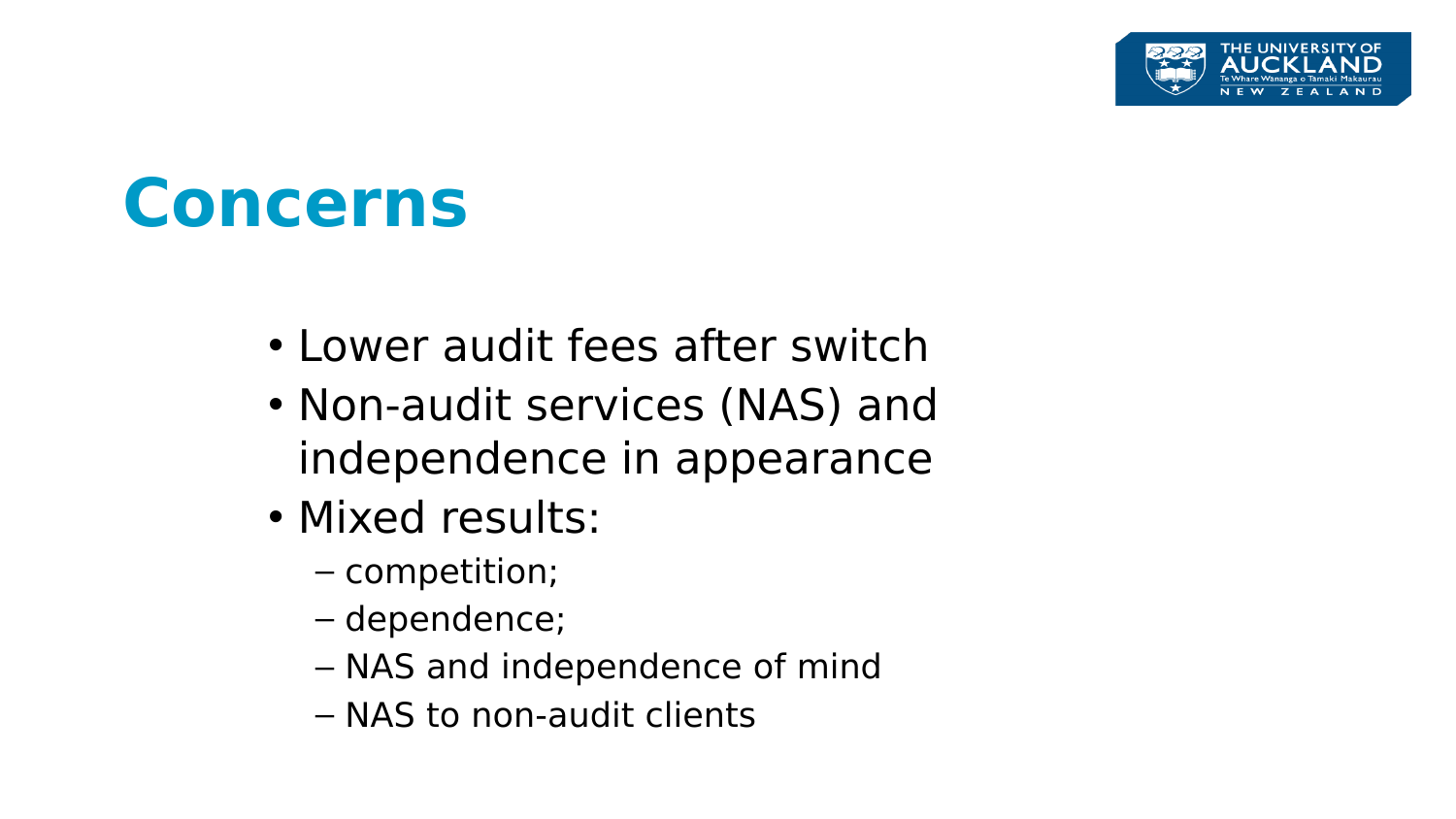

# Concerns
Lower audit fees after switch
Non-audit services (NAS) and independence in appearance
Mixed results:
competition;
dependence;
NAS and independence of mind
NAS to non-audit clients